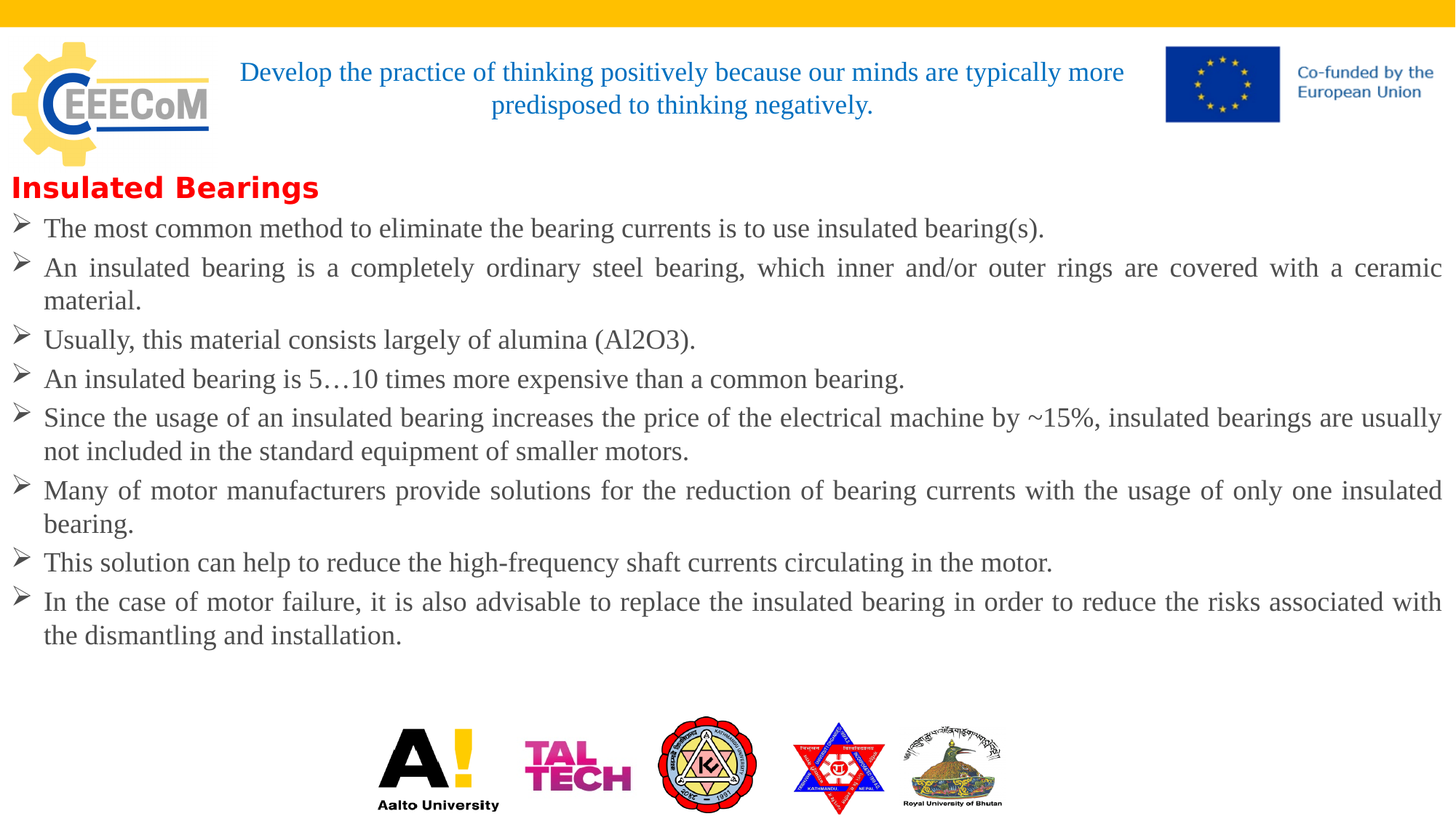

# Develop the practice of thinking positively because our minds are typically more predisposed to thinking negatively.
Insulated Bearings
The most common method to eliminate the bearing currents is to use insulated bearing(s).
An insulated bearing is a completely ordinary steel bearing, which inner and/or outer rings are covered with a ceramic material.
Usually, this material consists largely of alumina (Al2O3).
An insulated bearing is 5…10 times more expensive than a common bearing.
Since the usage of an insulated bearing increases the price of the electrical machine by ~15%, insulated bearings are usually not included in the standard equipment of smaller motors.
Many of motor manufacturers provide solutions for the reduction of bearing currents with the usage of only one insulated bearing.
This solution can help to reduce the high-frequency shaft currents circulating in the motor.
In the case of motor failure, it is also advisable to replace the insulated bearing in order to reduce the risks associated with the dismantling and installation.